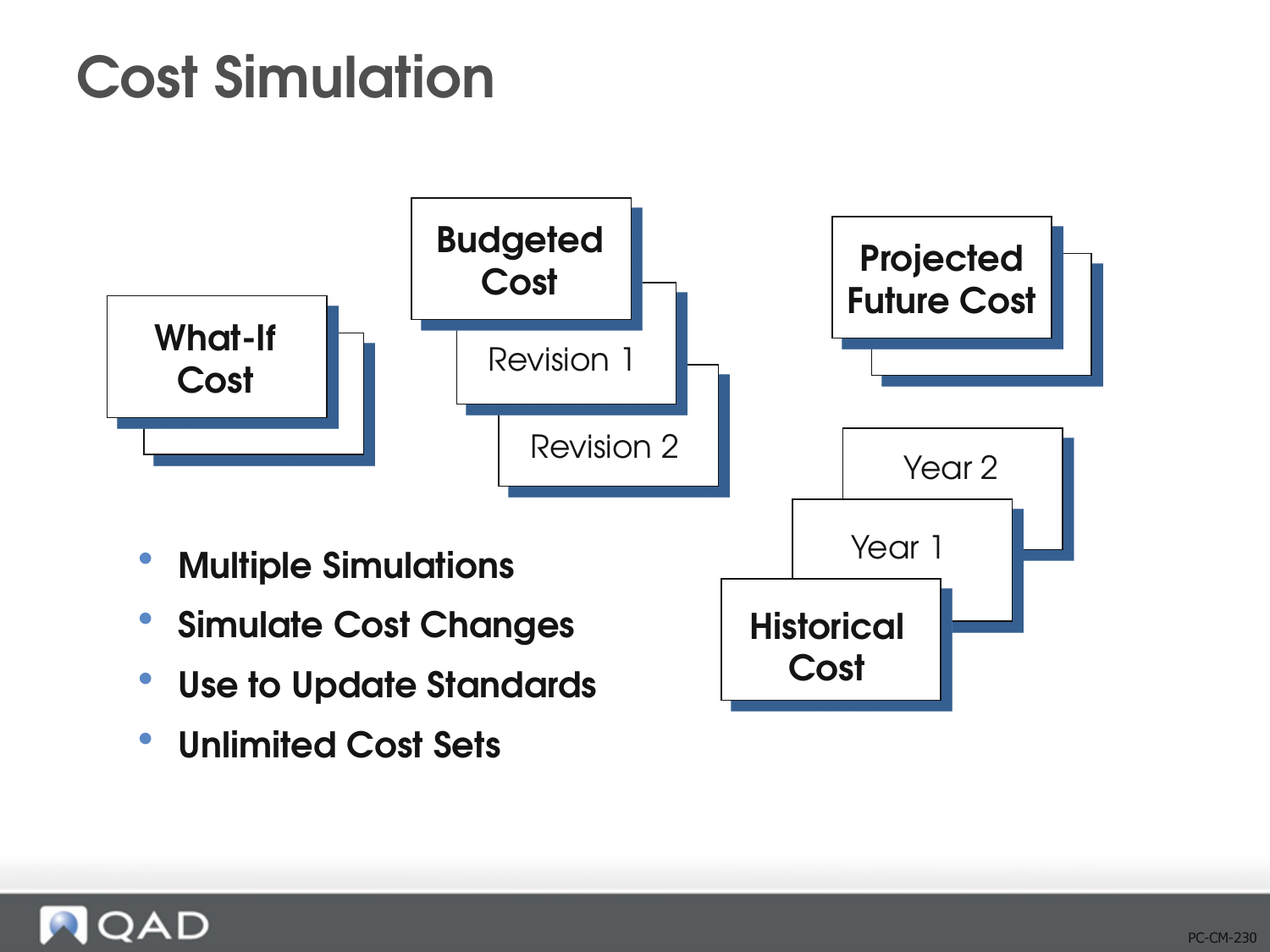

# Cost Simulation

Budgeted
Cost

Projected
Future Cost

What-If
Cost

Revision 1

Revision 2

Year 2

Year 1
 Multiple Simulations
 Simulate Cost Changes
 Use to Update Standards
 Unlimited Cost Sets

Historical
Cost
PC-CM-230